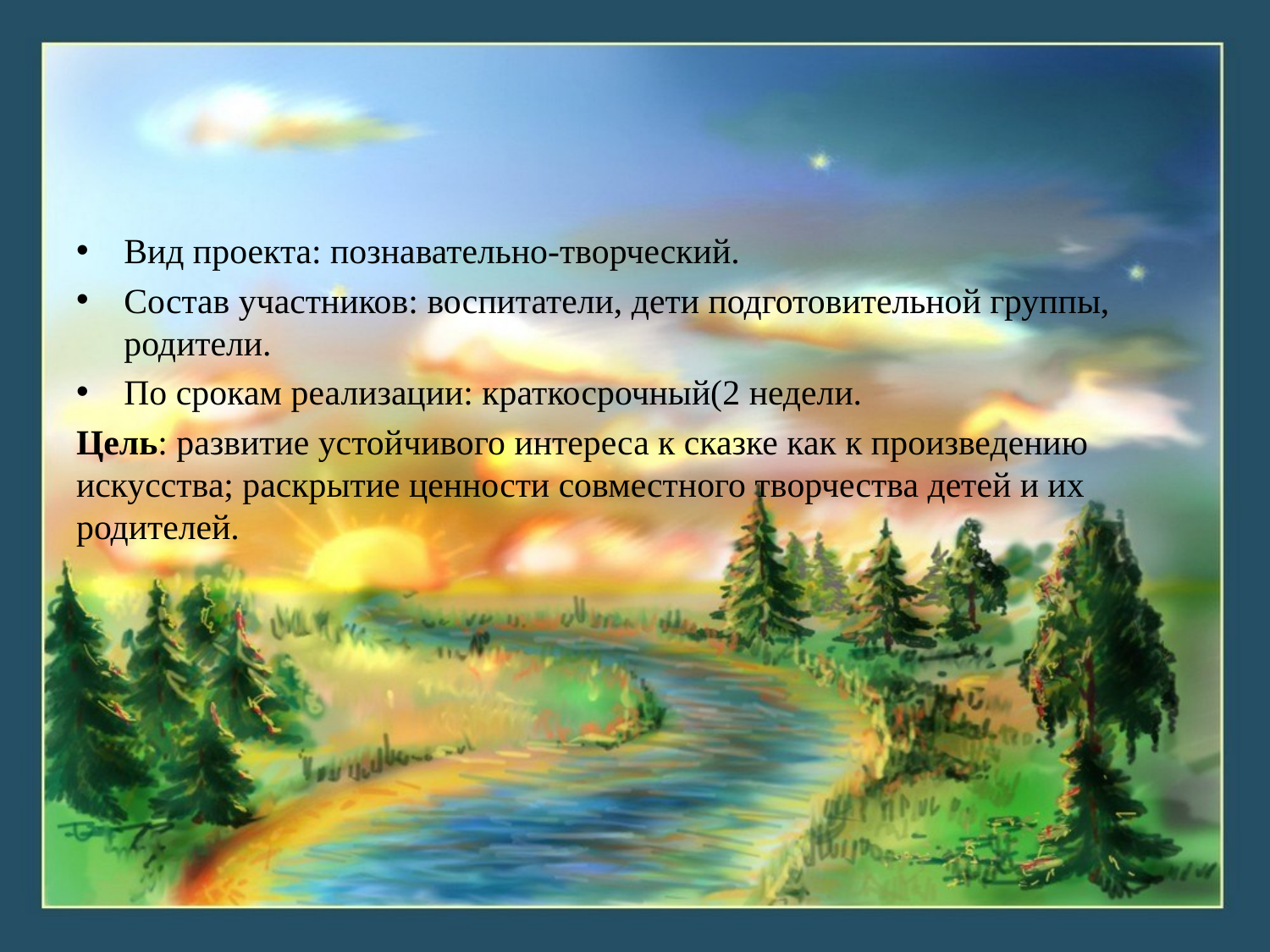

#
Вид проекта: познавательно-творческий.
Состав участников: воспитатели, дети подготовительной группы, родители.
По срокам реализации: краткосрочный(2 недели.
Цель: развитие устойчивого интереса к сказке как к произведению искусства; раскрытие ценности совместного творчества детей и их родителей.